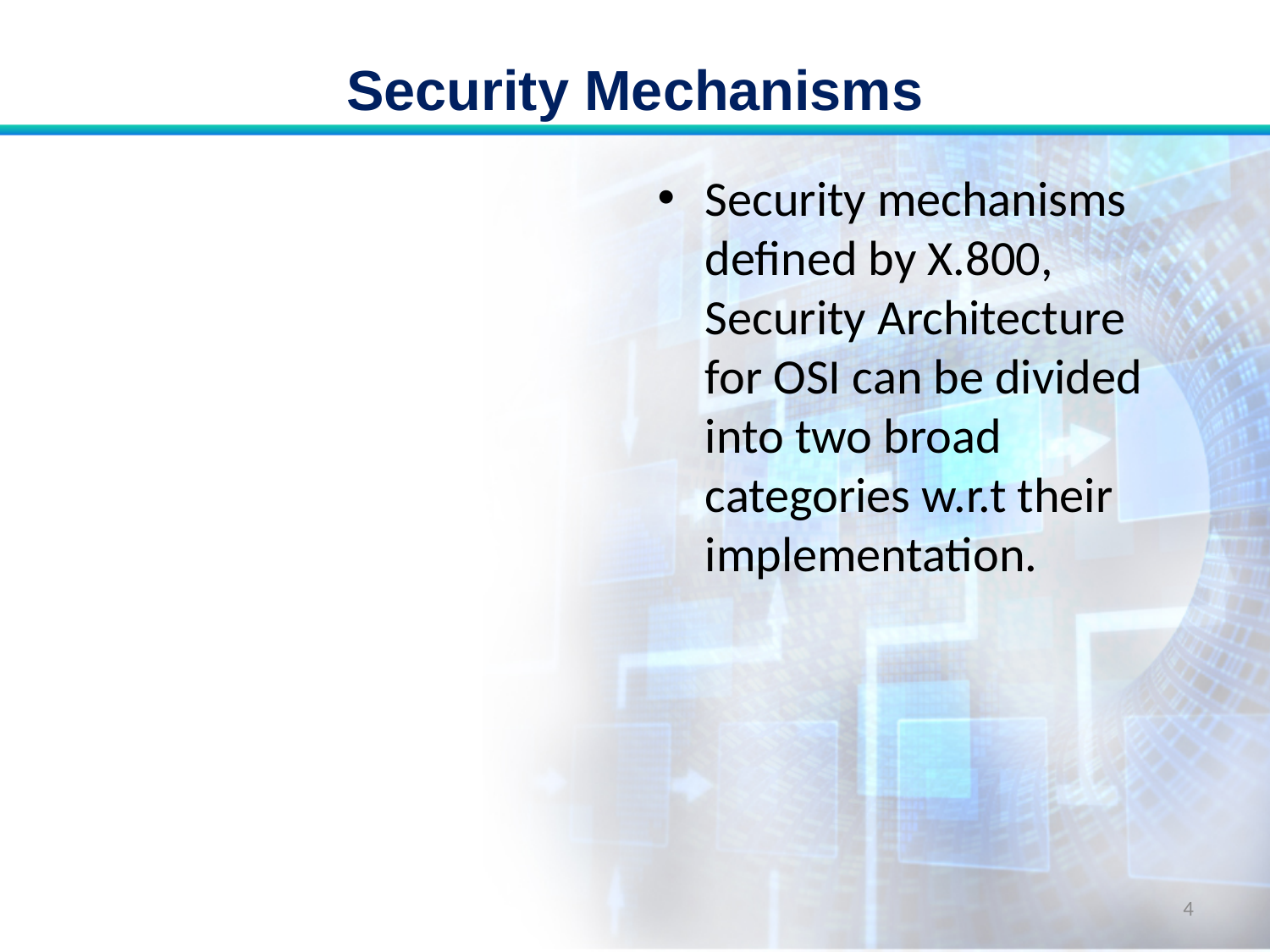

# Security Mechanisms
Security mechanisms defined by X.800, Security Architecture for OSI can be divided into two broad categories w.r.t their implementation.
4